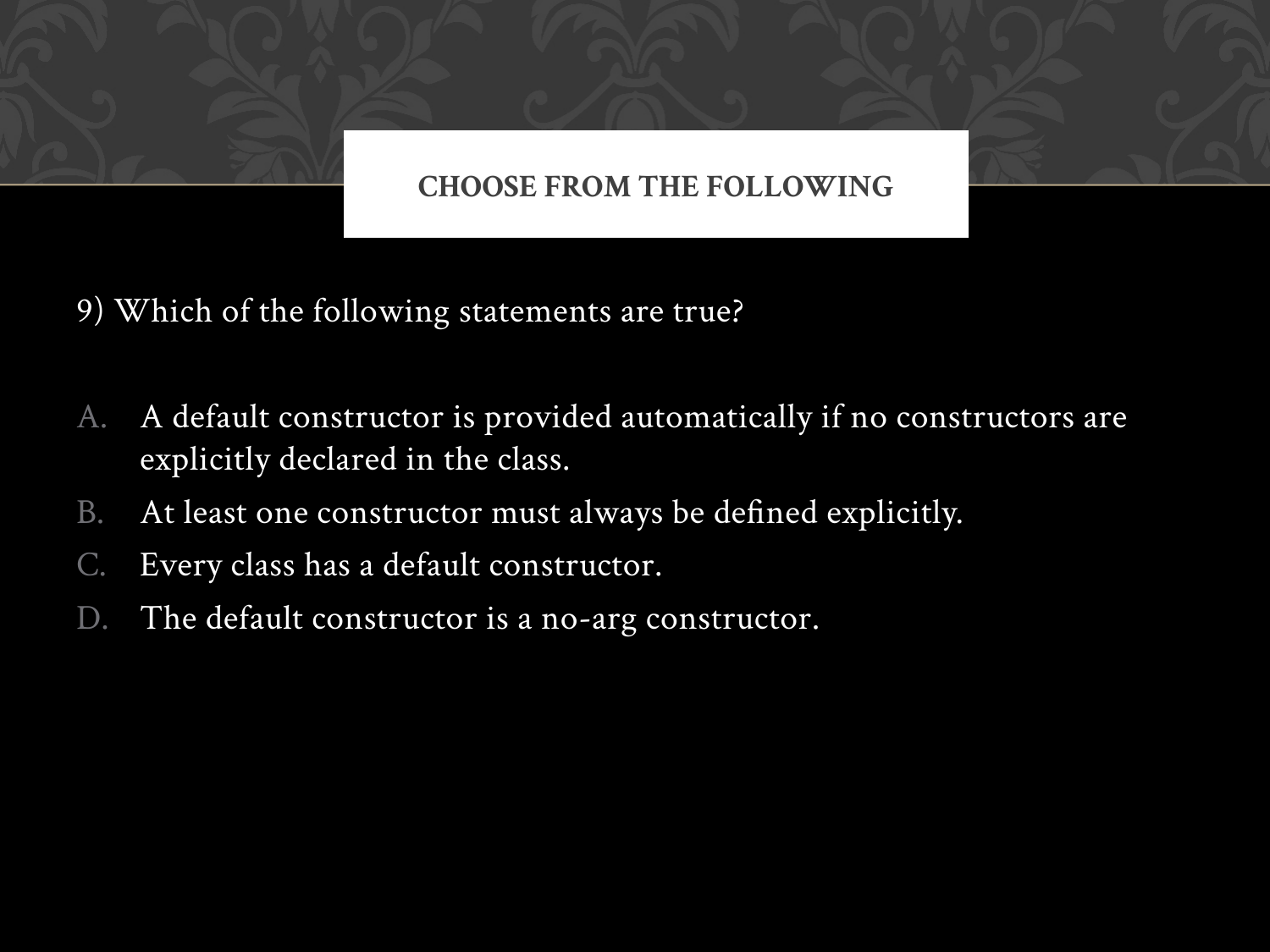

# Choose FROM the following
9) Which of the following statements are true?

A default constructor is provided automatically if no constructors are explicitly declared in the class.
At least one constructor must always be defined explicitly.
Every class has a default constructor.
The default constructor is a no-arg constructor.